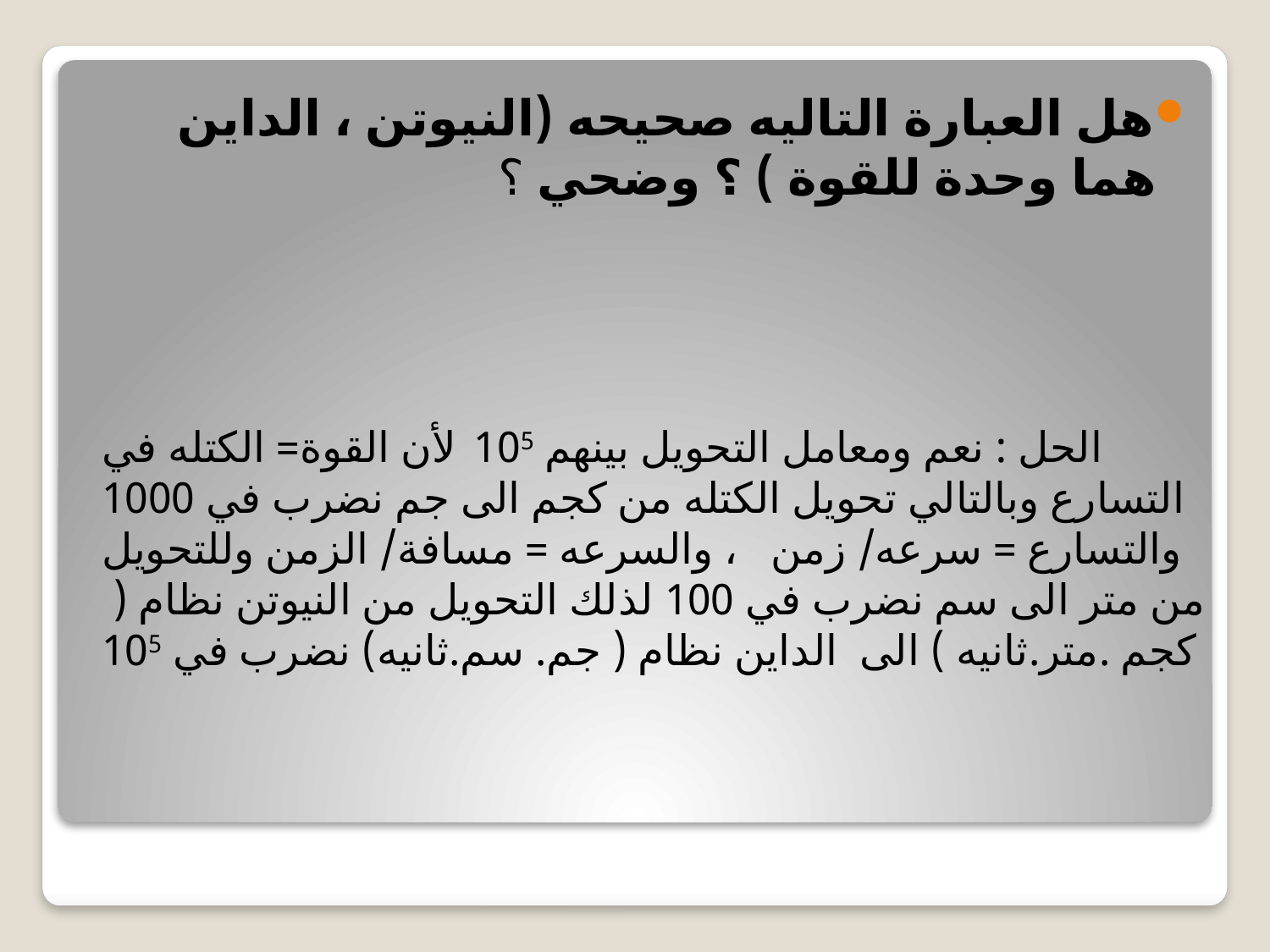

هل العبارة التاليه صحيحه (النيوتن ، الداين   هما وحدة للقوة ) ؟ وضحي ؟

# الحل : نعم ومعامل التحويل بينهم 105  لأن القوة= الكتله في التسارع وبالتالي تحويل الكتله من كجم الى جم نضرب في 1000 والتسارع = سرعه/ زمن   ، والسرعه = مسافة/ الزمن وللتحويل من متر الى سم نضرب في 100 لذلك التحويل من النيوتن نظام (  كجم .متر.ثانيه ) الى  الداين نظام ( جم. سم.ثانيه) نضرب في 105